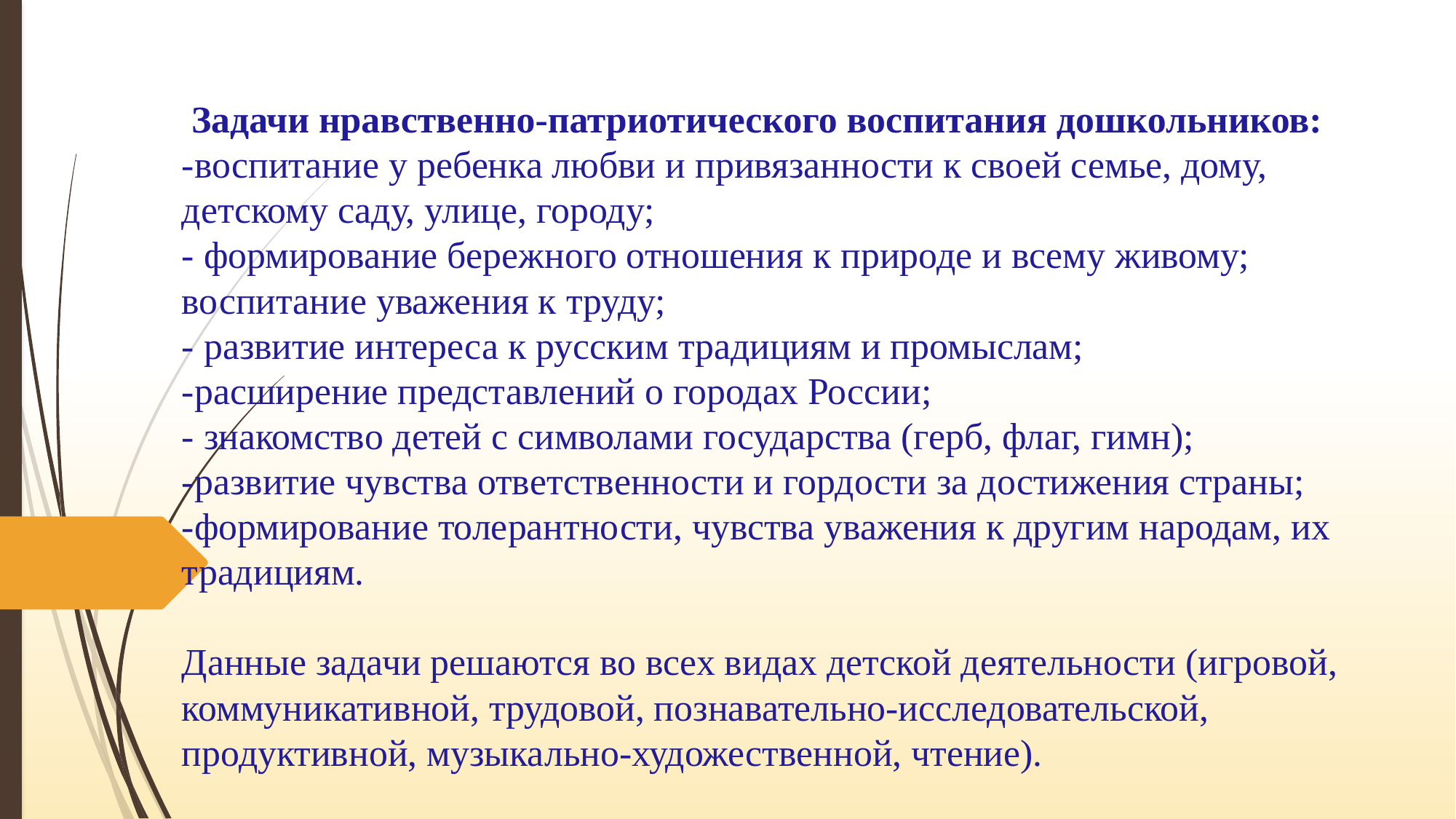

# Задачи нравственно-патриотического воспитания дошкольников: -воспитание у ребенка любви и привязанности к своей семье, дому, детскому саду, улице, городу; - формирование бережного отношения к природе и всему живому; воспитание уважения к труду; - развитие интереса к русским традициям и промыслам; -расширение представлений о городах России; - знакомство детей с символами государства (герб, флаг, гимн); -развитие чувства ответственности и гордости за достижения страны; -формирование толерантности, чувства уважения к другим народам, их традициям. Данные задачи решаются во всех видах детской деятельности (игровой, коммуникативной, трудовой, познавательно-исследовательской, продуктивной, музыкально-художественной, чтение).